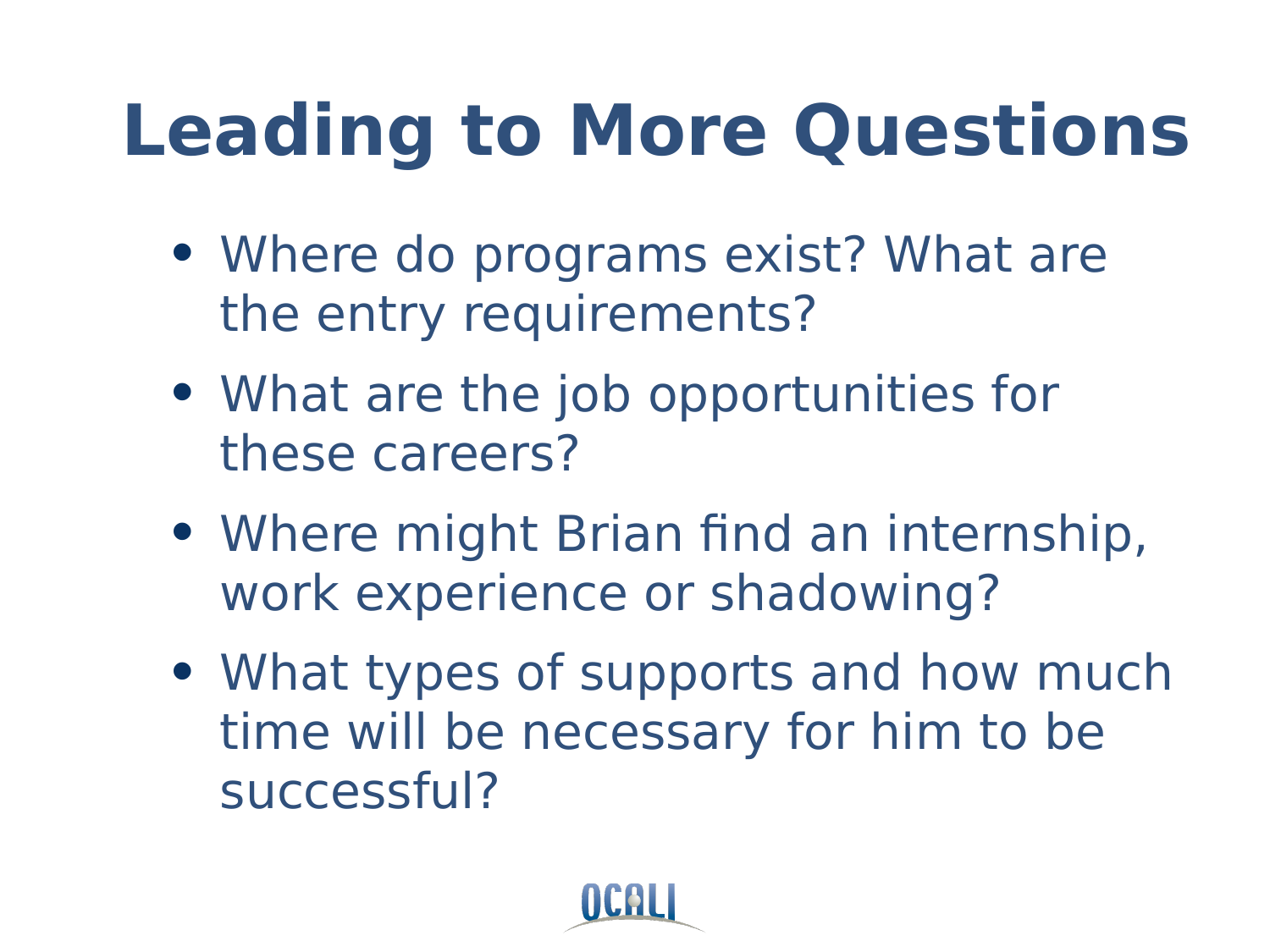

# Leading to More Questions
Where do programs exist? What are the entry requirements?
What are the job opportunities for these careers?
Where might Brian find an internship, work experience or shadowing?
What types of supports and how much time will be necessary for him to be successful?